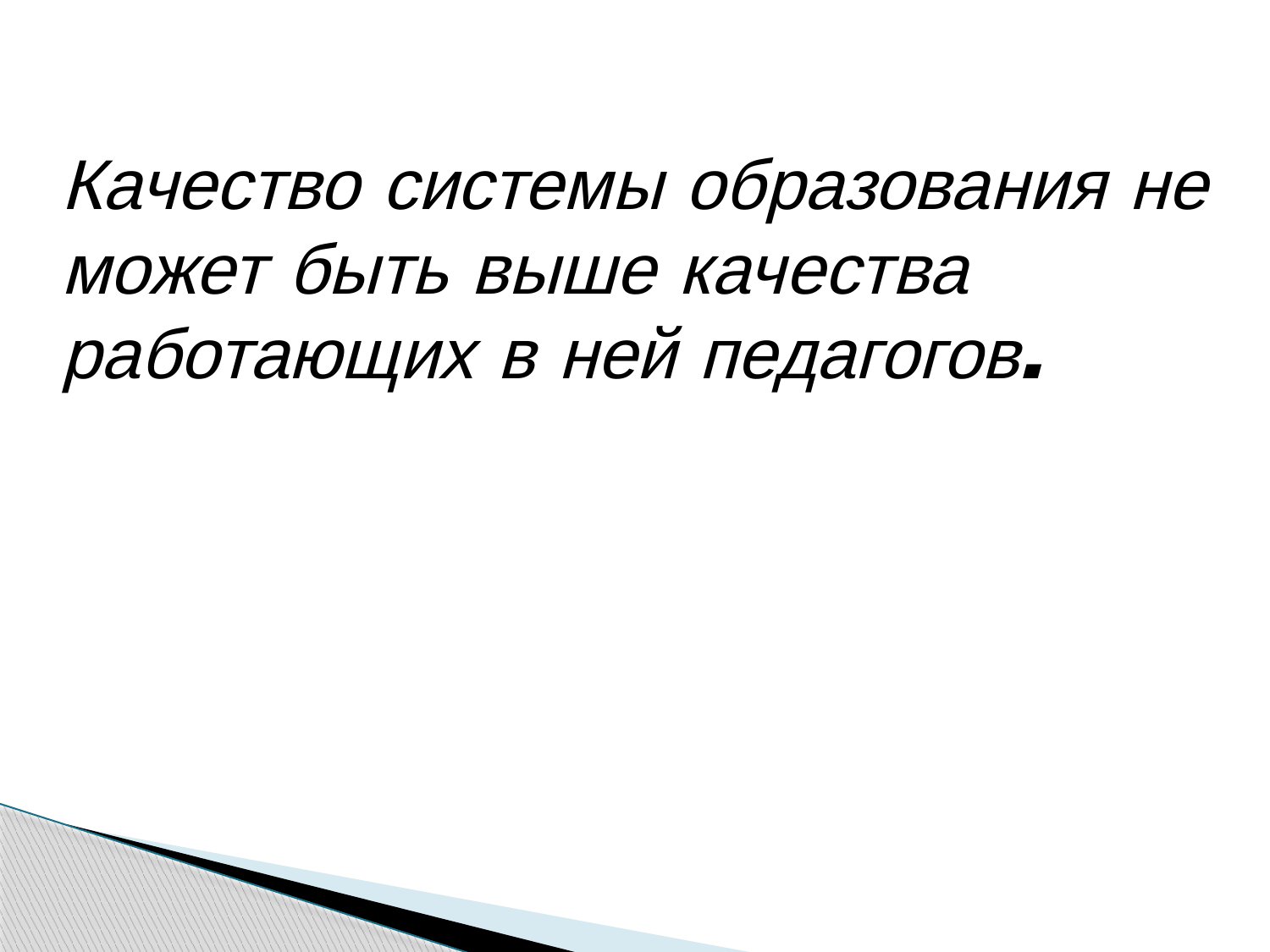

Качество системы образования не может быть выше качества работающих в ней педагогов.